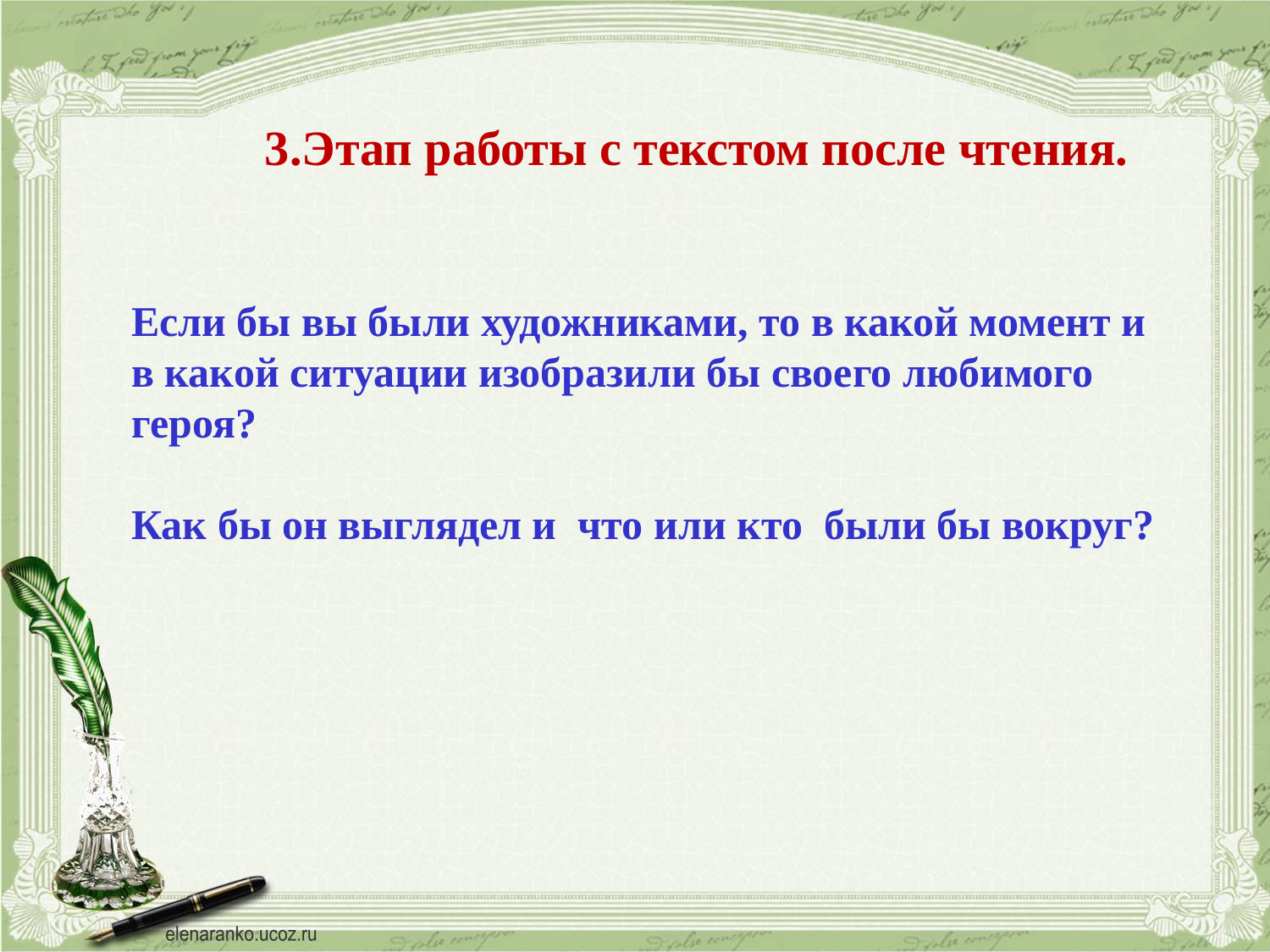

3.Этап работы с текстом после чтения.
Если бы вы были художниками, то в какой момент и в какой ситуации изобразили бы своего любимого героя?

Как бы он выглядел и  что или кто  были бы вокруг?